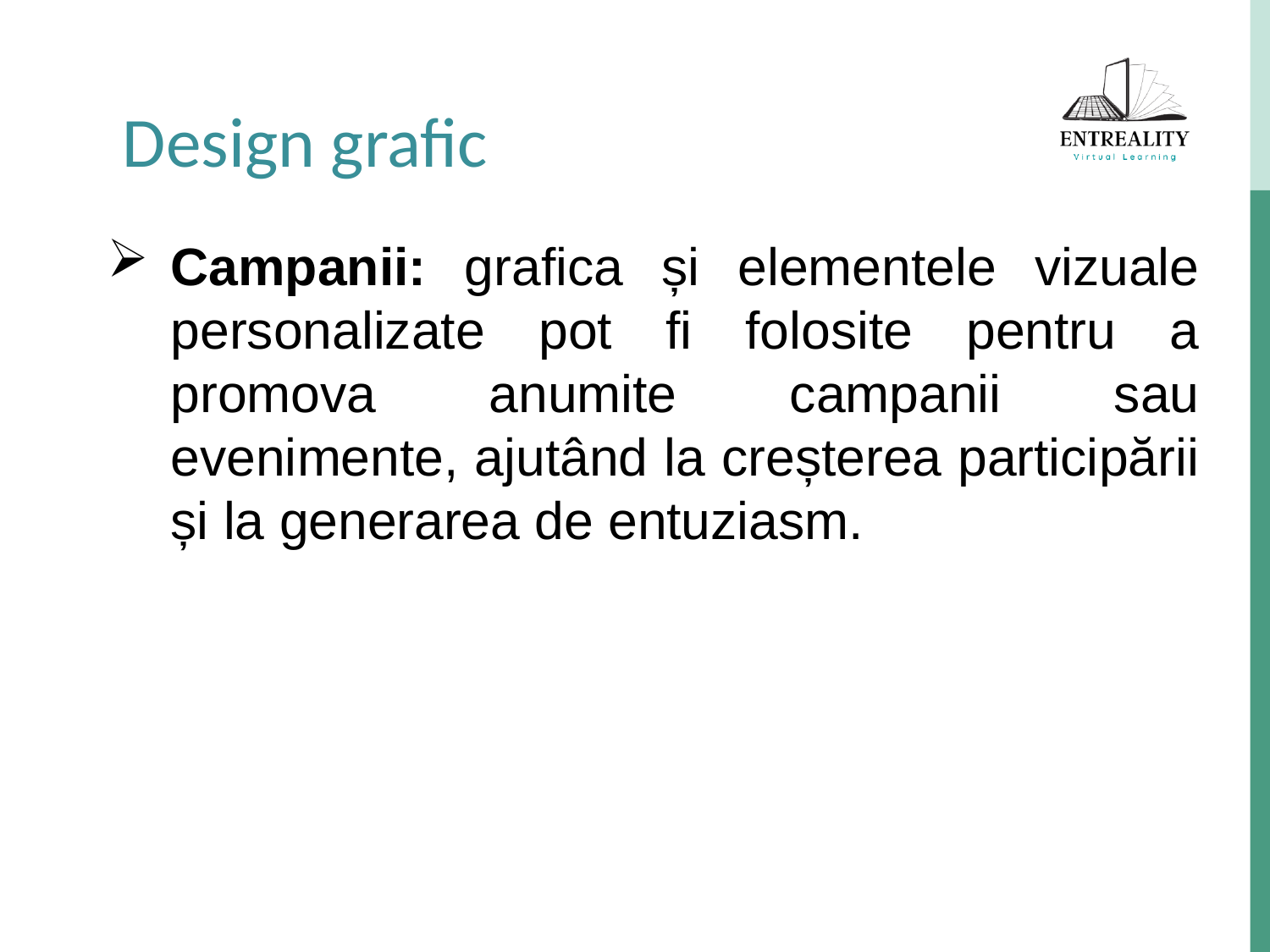

Design grafic
Campanii: grafica și elementele vizuale personalizate pot fi folosite pentru a promova anumite campanii sau evenimente, ajutând la creșterea participării și la generarea de entuziasm.